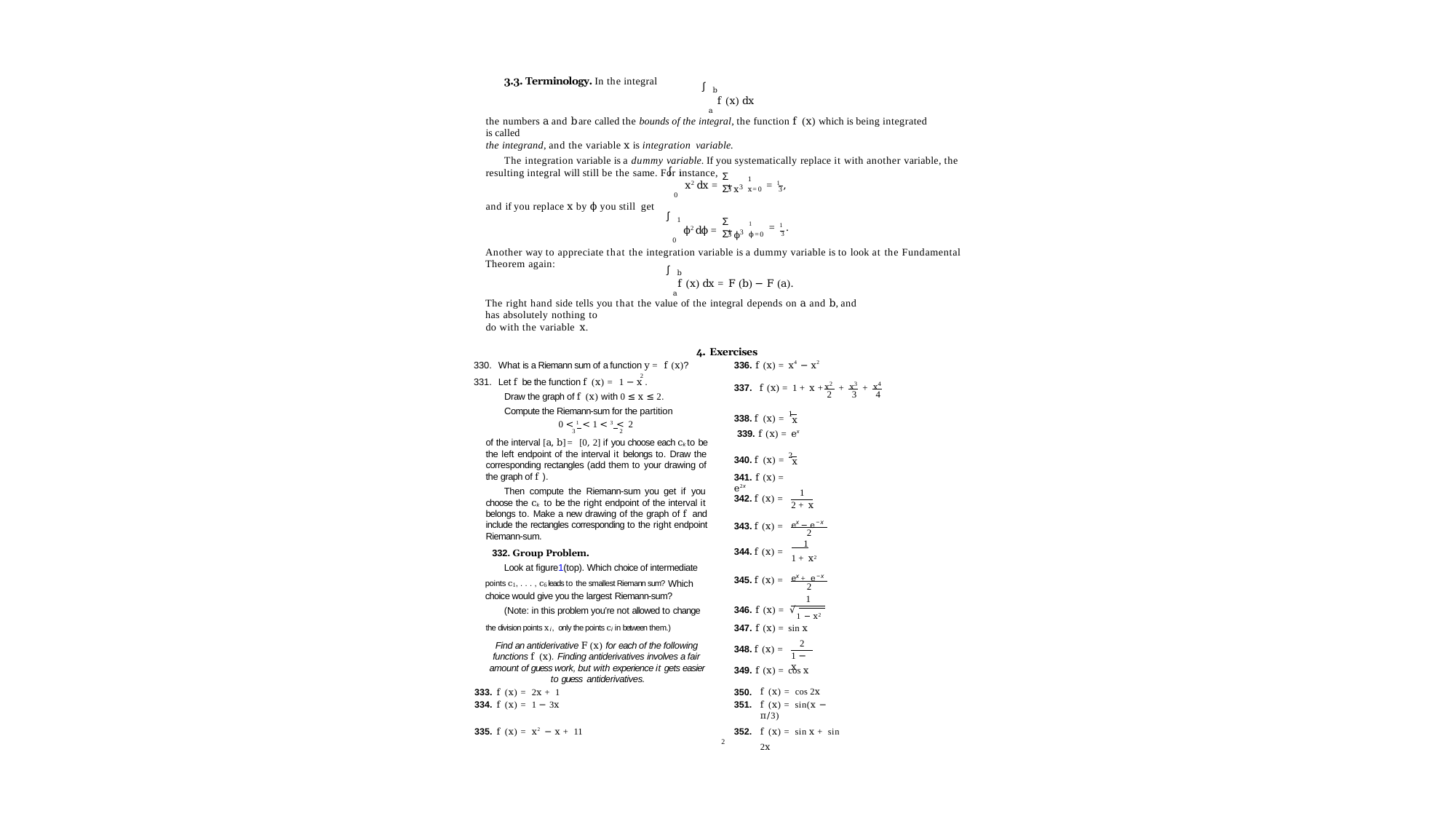

3.3. Terminology. In the integral
∫
b
f (x) dx
a
the numbers a and b are called the bounds of the integral, the function f (x) which is being integrated is called
the integrand, and the variable x is integration variable.
The integration variable is a dummy variable. If you systematically replace it with another variable, the  resulting integral will still be the same. For instance,
∫
1
Σ	Σ
1
x=0
1 x3
x2 dx =
= 1 ,
3
3

0
and if you replace x by ϕ you still get
∫
1
Σ	Σ
1 ϕ3
ϕ2 dϕ =
1	= 1 .
ϕ=0	3
3

0
Another way to appreciate that the integration variable is a dummy variable is to look at the Fundamental  Theorem again:
∫
b
f (x) dx = F (b) − F (a).
a
The right hand side tells you that the value of the integral depends on a and b, and has absolutely nothing to
do with the variable x.

4. Exercises
What is a Riemann sum of a function y = f (x)?
2
Let f be the function f (x) = 1 − x .
Draw the graph of f (x) with 0 ≤ x ≤ 2.  Compute the Riemann-sum for the partition
336. f (x) = x4 − x2
x2	x3	x4
337.   f (x) = 1 + x +	+	+
2	3	4

338. f (x) = 1
x
339. f (x) = ex

0 < 1 < 1 < 3 < 2
3	2
of the interval [a, b] = [0, 2] if you choose each ck to be  the left endpoint of the interval it belongs to. Draw the  corresponding rectangles (add them to your drawing of  the graph of f ).
Then compute the Riemann-sum you get if you  choose the ck to be the right endpoint of the interval it  belongs to. Make a new drawing of the graph of f and  include the rectangles corresponding to the right endpoint  Riemann-sum.
332. Group Problem.
Look at figure1(top). Which choice of intermediate  points c1, . . . , c6 leads to the smallest Riemann sum?  Which choice would give you the largest Riemann-sum?
(Note: in this problem you’re not allowed to change  the division points xi, only the points ci in between them.)
Find an antiderivative F (x) for each of the following  functions f (x). Finding antiderivatives involves a fair  amount of guess work, but with experience it gets easier  to guess antiderivatives.

340. f (x) = 2
x
341. f (x) = e2x

1
342. f (x) =
2 + x

ex − e−x
343. f (x) =
2

     1
344. f (x) =
1 + x2
ex + e−x
345. f (x) =
2

1
346. f (x) = √1 − x2

347. f (x) = sin x
2
348. f (x) =
1 − x

349. f (x) = cos x
| 333. f (x) = 2x + 1 | 350. | f (x) = cos 2x |
| --- | --- | --- |
| 334. f (x) = 1 − 3x | 351. | f (x) = sin(x − π/3) |
| 335. f (x) = x2 − x + 11 | 352. | f (x) = sin x + sin 2x |
2